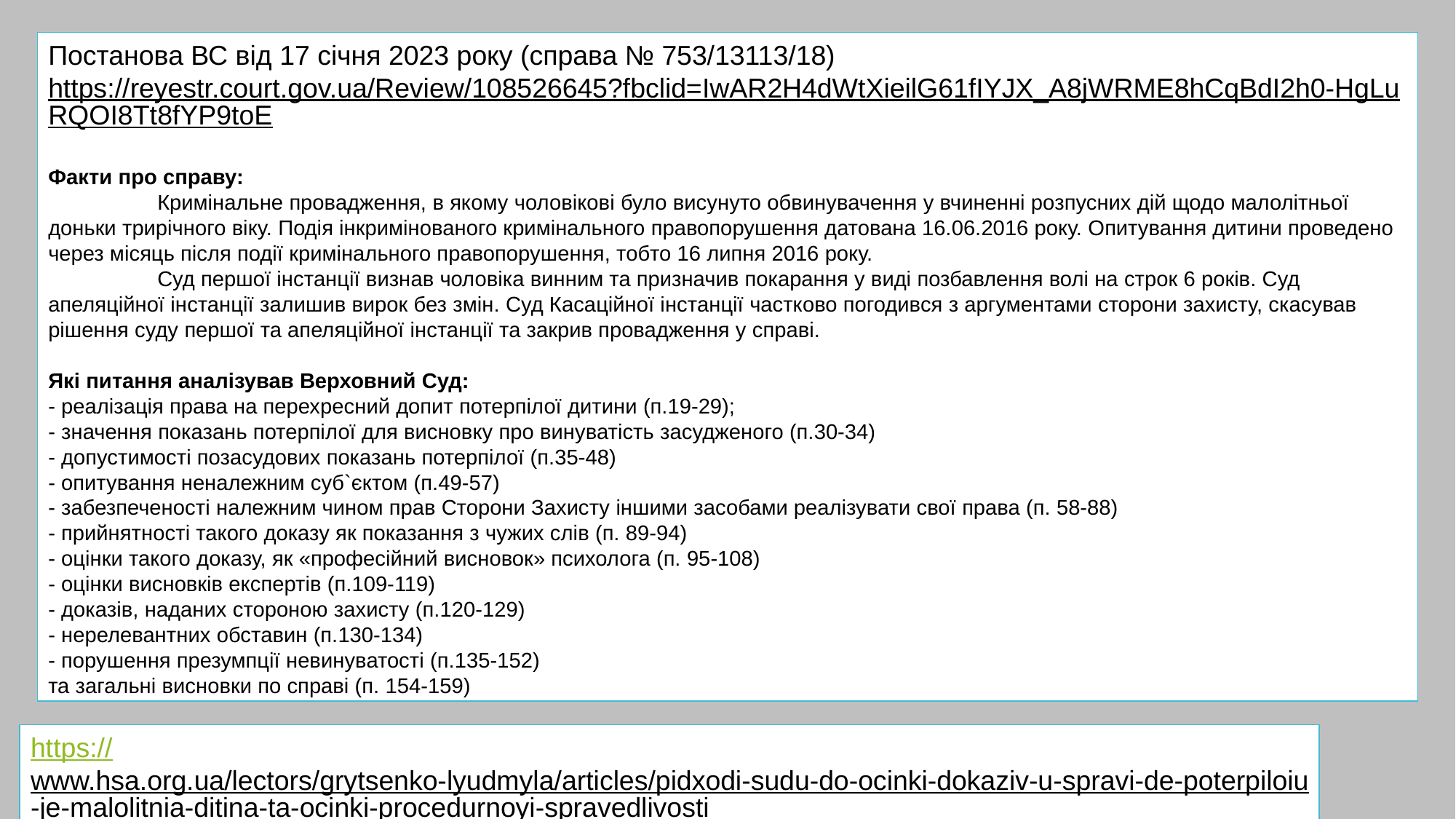

Постанова ВС від 17 січня 2023 року (справа № 753/13113/18)
https://reyestr.court.gov.ua/Review/108526645?fbclid=IwAR2H4dWtXieilG61fIYJX_A8jWRME8hCqBdI2h0-HgLuRQOI8Tt8fYP9toE
Факти про справу:
	Кримінальне провадження, в якому чоловікові було висунуто обвинувачення у вчиненні розпусних дій щодо малолітньої доньки трирічного віку. Подія інкримінованого кримінального правопорушення датована 16.06.2016 року. Опитування дитини проведено через місяць після події кримінального правопорушення, тобто 16 липня 2016 року.
	Суд першої інстанції визнав чоловіка винним та призначив покарання у виді позбавлення волі на строк 6 років. Суд апеляційної інстанції залишив вирок без змін. Суд Касаційної інстанції частково погодився з аргументами сторони захисту, скасував рішення суду першої та апеляційної інстанції та закрив провадження у справі.

Які питання аналізував Верховний Суд:
- реалізація права на перехресний допит потерпілої дитини (п.19-29);
- значення показань потерпілої для висновку про винуватість засудженого (п.30-34)
- допустимості позасудових показань потерпілої (п.35-48)
- опитування неналежним суб`єктом (п.49-57)
- забезпеченості належним чином прав Сторони Захисту іншими засобами реалізувати свої права (п. 58-88)
- прийнятності такого доказу як показання з чужих слів (п. 89-94)
- оцінки такого доказу, як «професійний висновок» психолога (п. 95-108)
- оцінки висновків експертів (п.109-119)
- доказів, наданих стороною захисту (п.120-129)
- нерелевантних обставин (п.130-134)
- порушення презумпції невинуватості (п.135-152)
та загальні висновки по справі (п. 154-159)

https://www.hsa.org.ua/lectors/grytsenko-lyudmyla/articles/pidxodi-sudu-do-ocinki-dokaziv-u-spravi-de-poterpiloiu-je-malolitnia-ditina-ta-ocinki-procedurnoyi-spravedlivosti